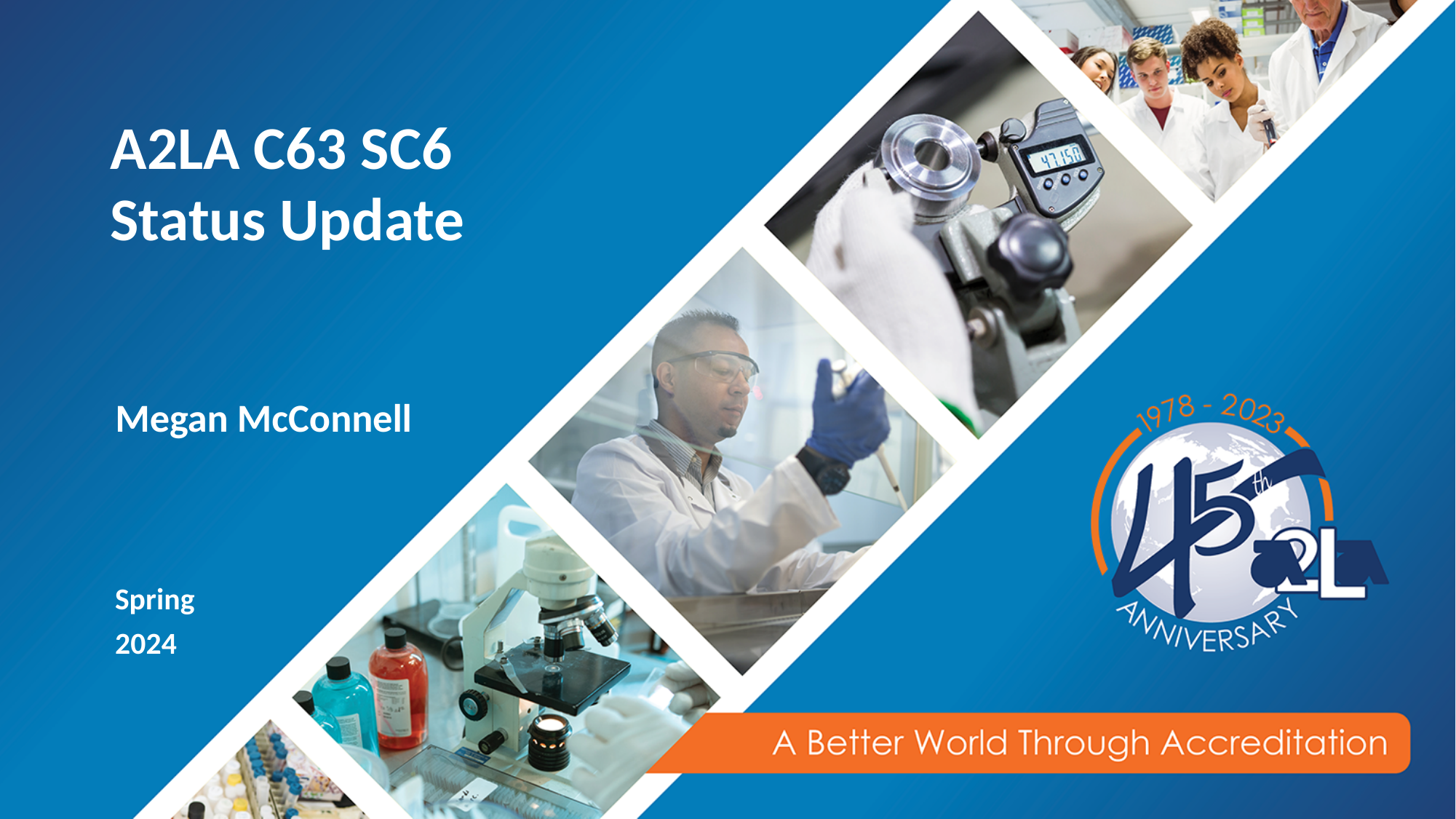

A2LA C63 SC6
Status Update
Megan McConnell
Spring
2024